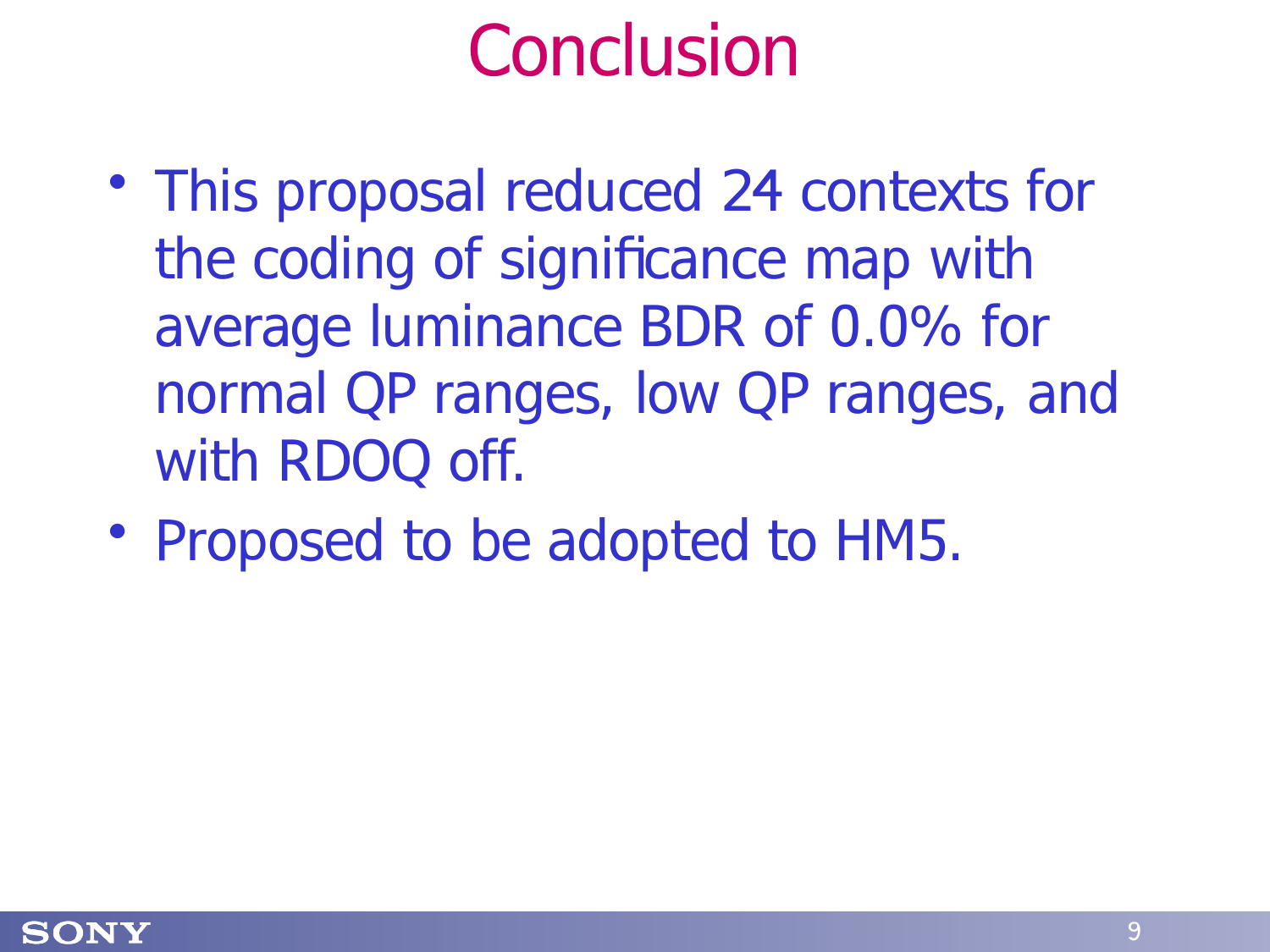

# Conclusion
This proposal reduced 24 contexts for the coding of significance map with average luminance BDR of 0.0% for normal QP ranges, low QP ranges, and with RDOQ off.
Proposed to be adopted to HM5.
9